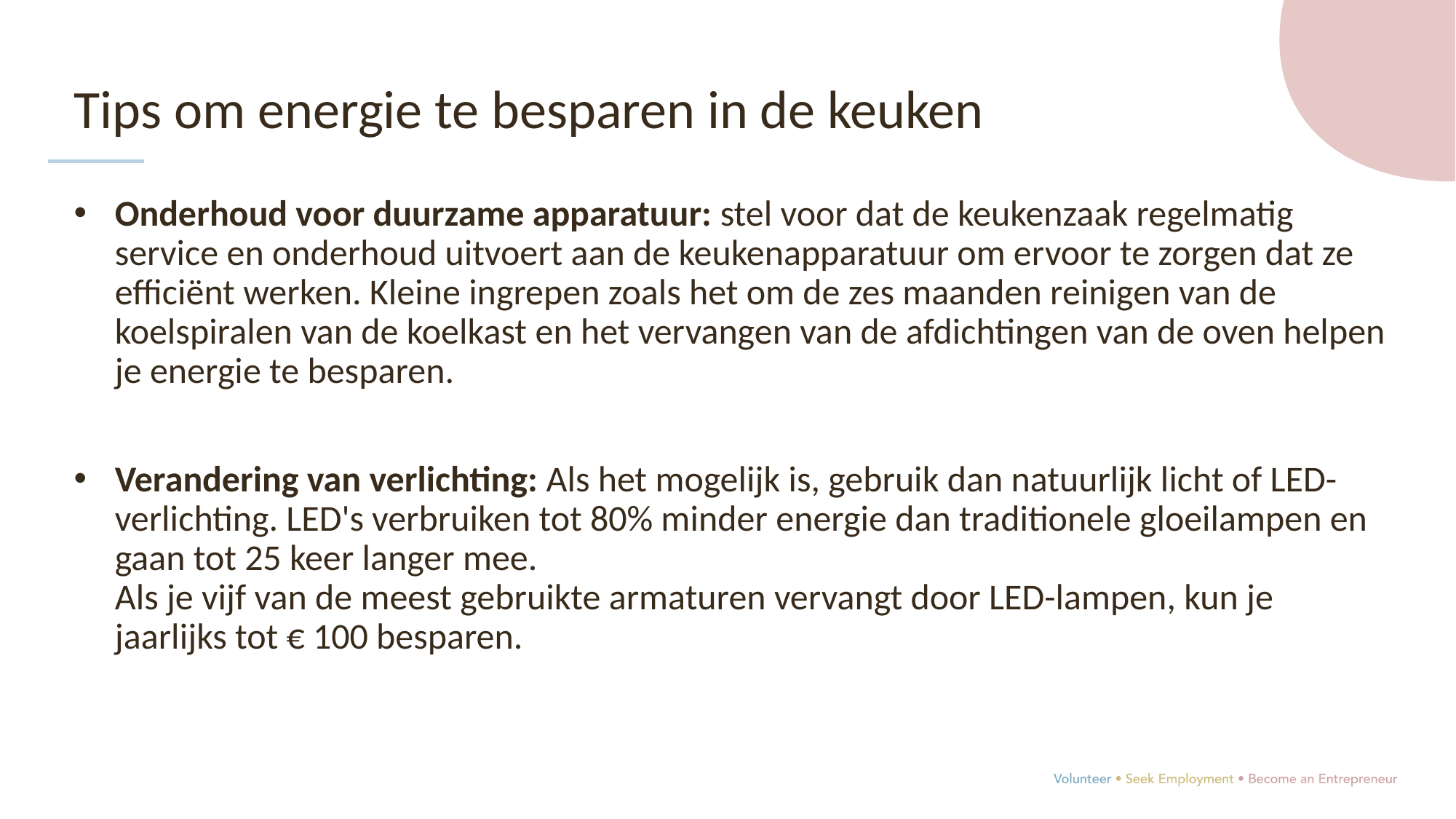

Tips om energie te besparen in de keuken

Onderhoud voor duurzame apparatuur: stel voor dat de keukenzaak regelmatig service en onderhoud uitvoert aan de keukenapparatuur om ervoor te zorgen dat ze efficiënt werken. Kleine ingrepen zoals het om de zes maanden reinigen van de koelspiralen van de koelkast en het vervangen van de afdichtingen van de oven helpen je energie te besparen.

Verandering van verlichting: Als het mogelijk is, gebruik dan natuurlijk licht of LED-verlichting. LED's verbruiken tot 80% minder energie dan traditionele gloeilampen en gaan tot 25 keer langer mee.
Als je vijf van de meest gebruikte armaturen vervangt door LED-lampen, kun je jaarlijks tot € 100 besparen.